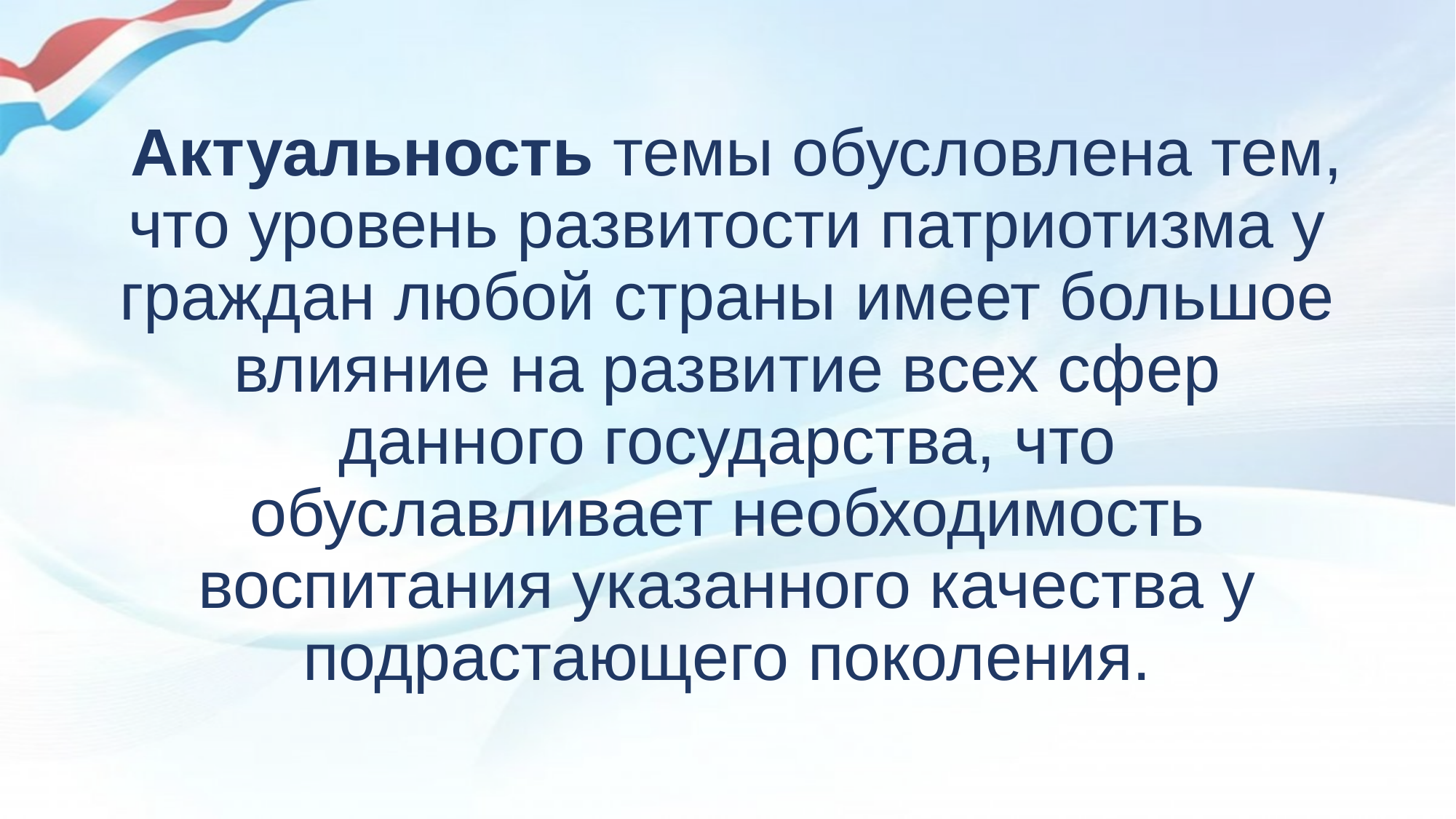

# Актуальность темы обусловлена тем, что уровень развитости патриотизма у граждан любой страны имеет большое влияние на развитие всех сфер данного государства, что обуславливает необходимость воспитания указанного качества у подрастающего поколения.